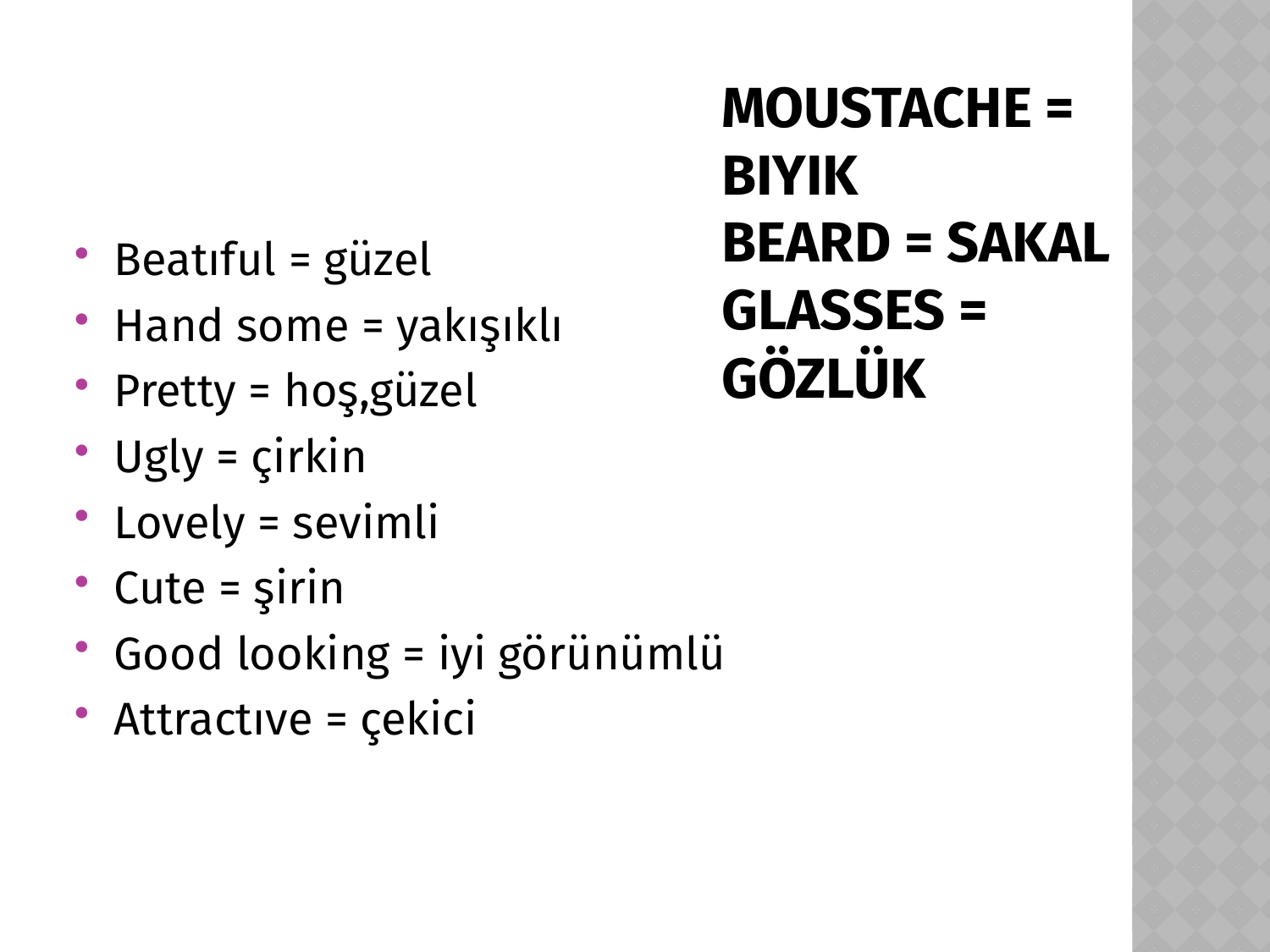

Beatıful = güzel
Hand some = yakışıklı
Pretty = hoş,güzel
Ugly = çirkin
Lovely = sevimli
Cute = şirin
Good looking = iyi görünümlü
Attractıve = çekici

# Moustache = bıyık Beard = sakal Glasses = gözlük